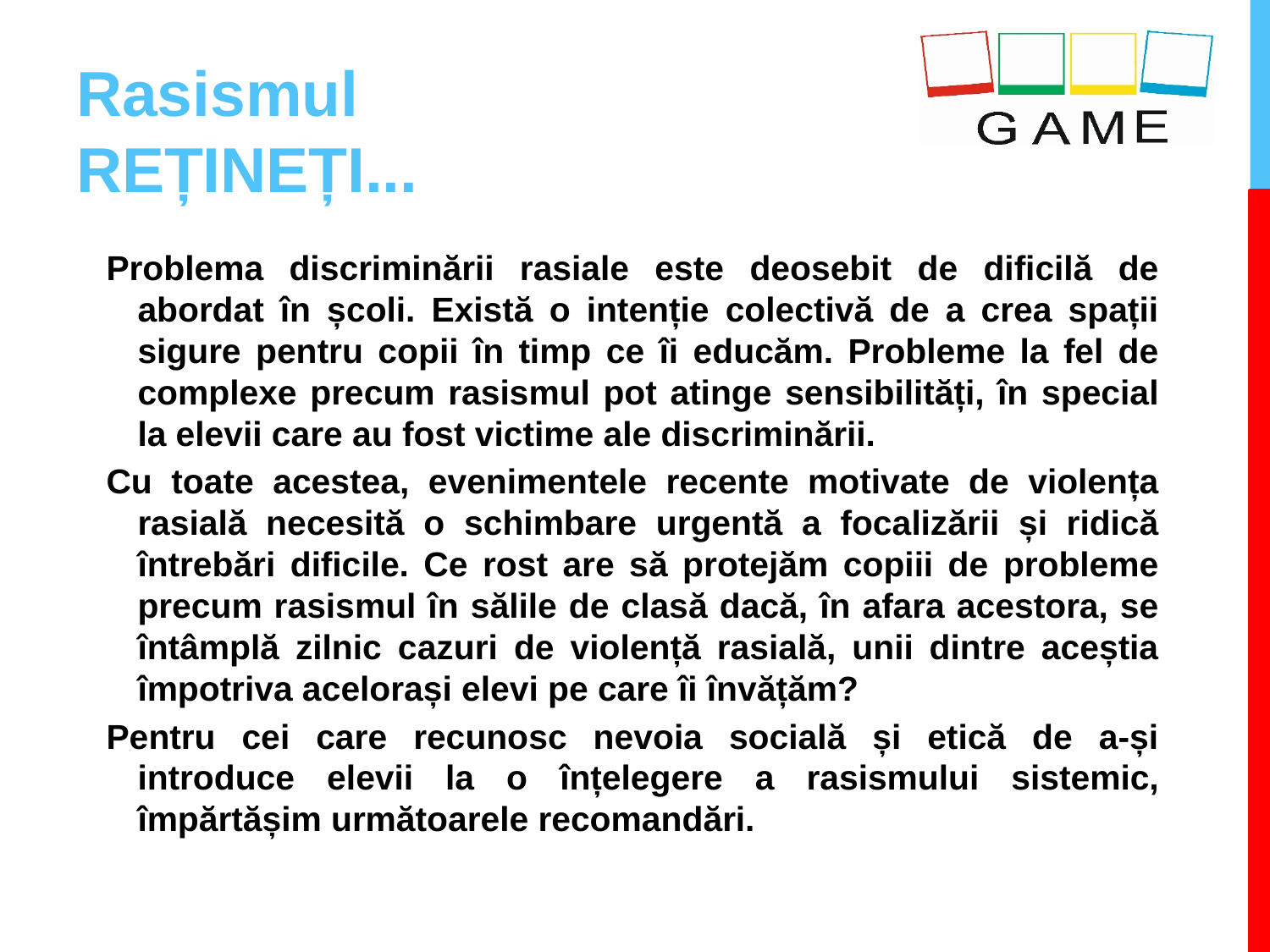

# Rasismul REȚINEȚI...
Problema discriminării rasiale este deosebit de dificilă de abordat în școli. Există o intenție colectivă de a crea spații sigure pentru copii în timp ce îi educăm. Probleme la fel de complexe precum rasismul pot atinge sensibilități, în special la elevii care au fost victime ale discriminării.
Cu toate acestea, evenimentele recente motivate de violența rasială necesită o schimbare urgentă a focalizării și ridică întrebări dificile. Ce rost are să protejăm copiii de probleme precum rasismul în sălile de clasă dacă, în afara acestora, se întâmplă zilnic cazuri de violență rasială, unii dintre aceștia împotriva acelorași elevi pe care îi învățăm?
Pentru cei care recunosc nevoia socială și etică de a-și introduce elevii la o înțelegere a rasismului sistemic, împărtășim următoarele recomandări.